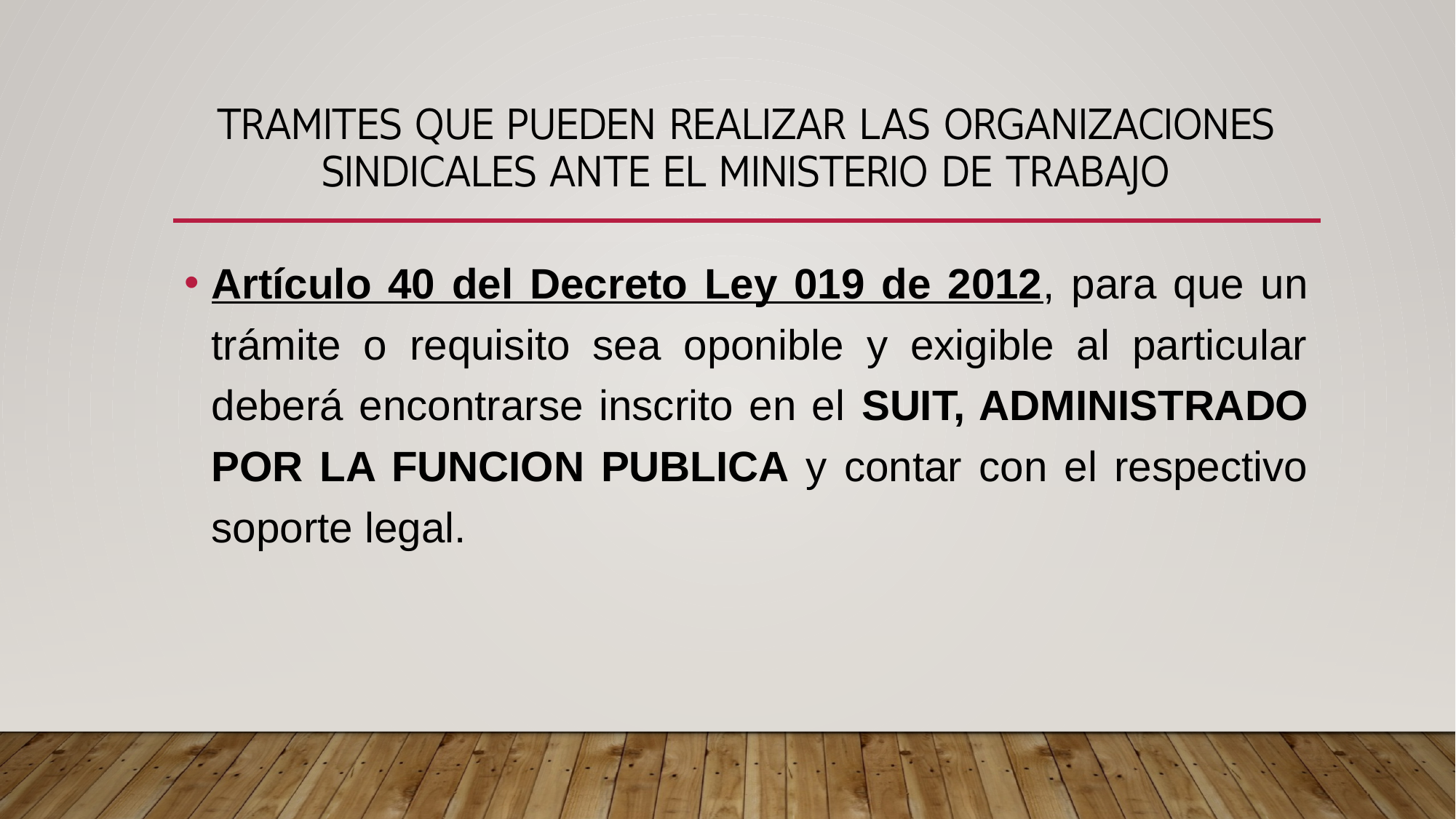

# TRAMITES QUE PUEDEN REALIZAR LAS ORGANIZACIONES SINDICALES ANTE EL MINISTERIO DE TRABAJO
Artículo 40 del Decreto Ley 019 de 2012, para que un trámite o requisito sea oponible y exigible al particular deberá encontrarse inscrito en el SUIT, ADMINISTRADO POR LA FUNCION PUBLICA y contar con el respectivo soporte legal.